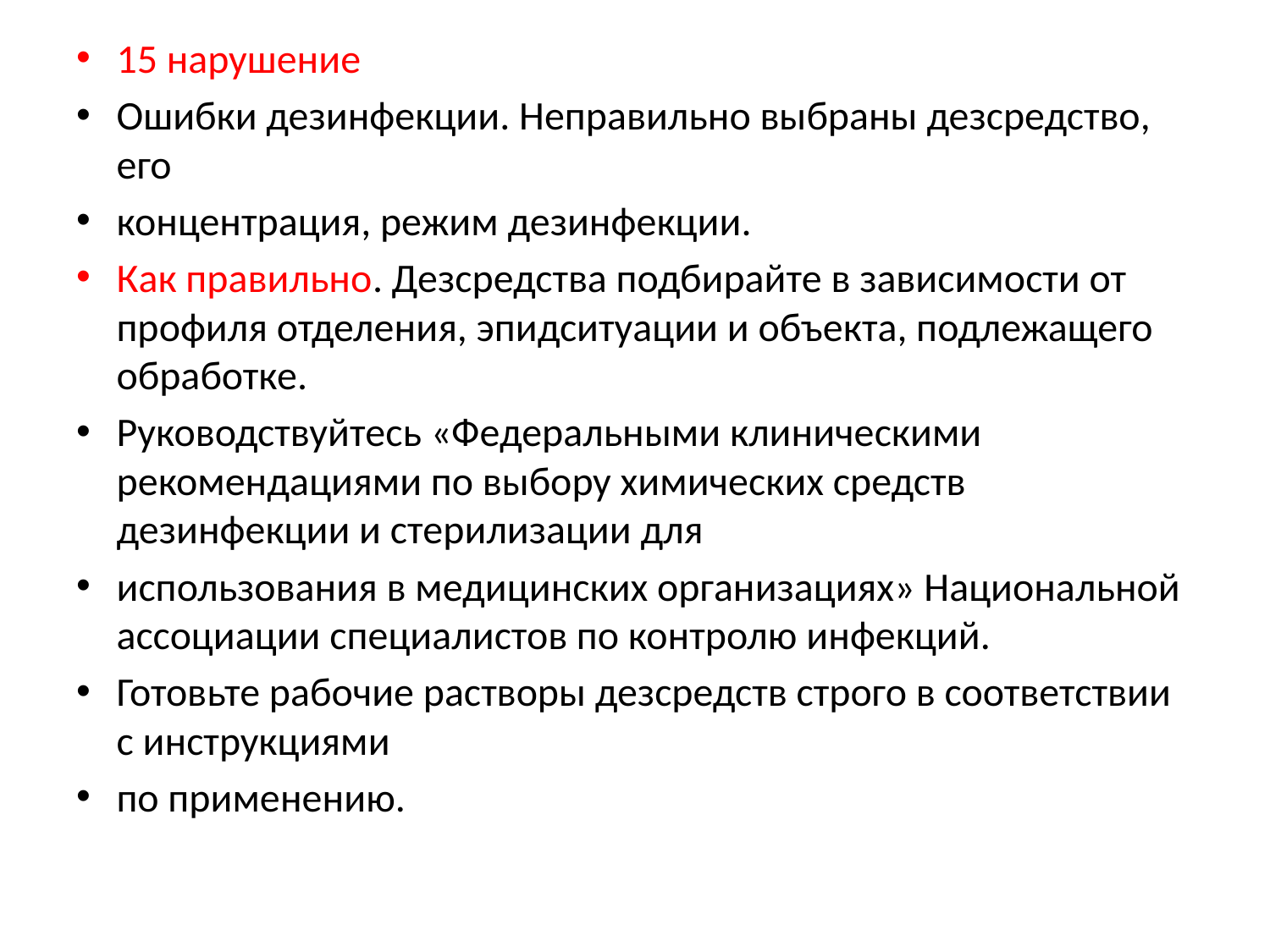

15 нарушение
Ошибки дезинфекции. Неправильно выбраны дезсредство, его
концентрация, режим дезинфекции.
Как правильно. Дезсредства подбирайте в зависимости от профиля отделения, эпидситуации и объекта, подлежащего обработке.
Руководствуйтесь «Федеральными клиническими рекомендациями по выбору химических средств дезинфекции и стерилизации для
использования в медицинских организациях» Национальной ассоциации специалистов по контролю инфекций.
Готовьте рабочие растворы дезсредств строго в соответствии с инструкциями
по применению.